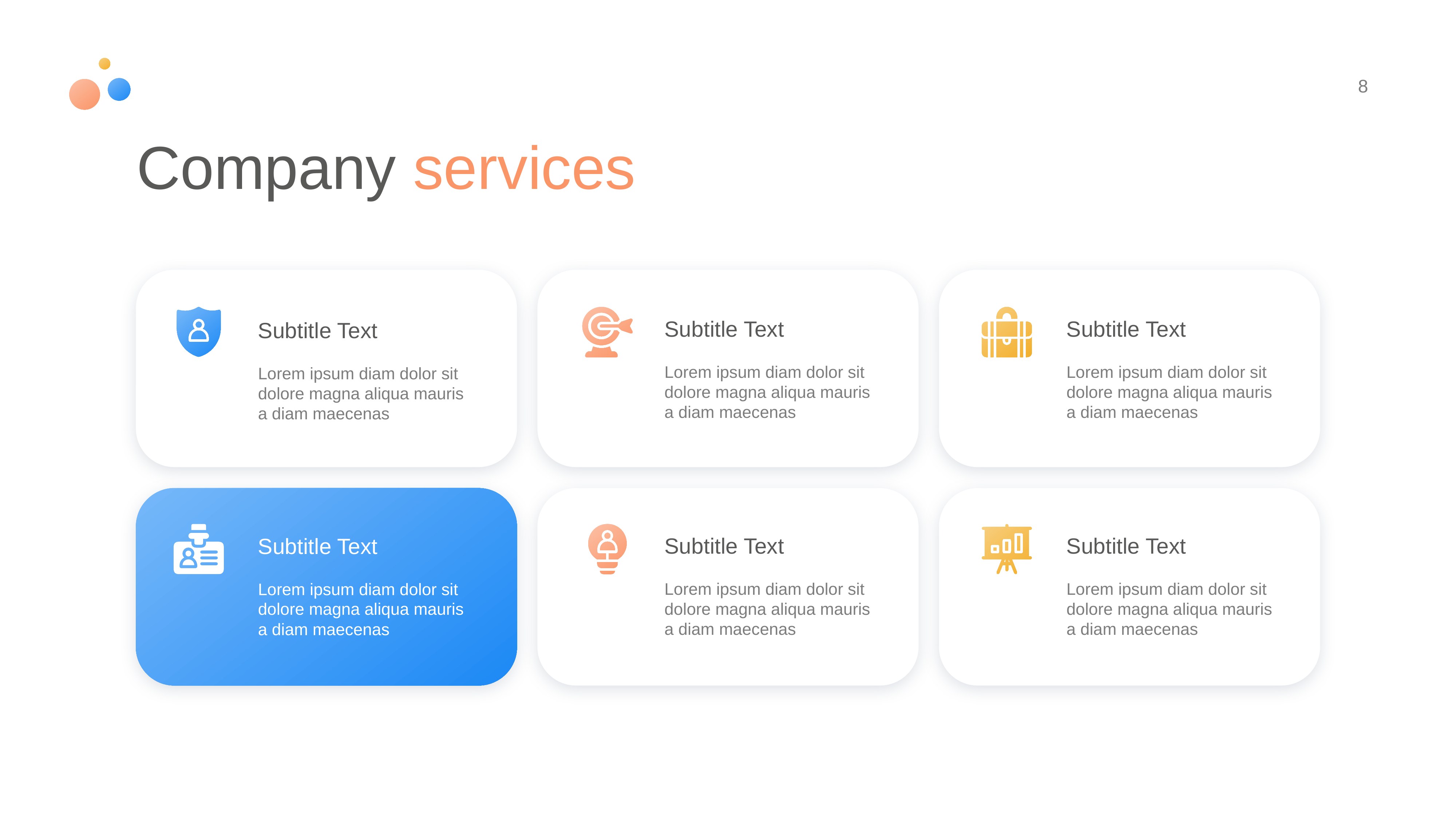

8
Company services

Subtitle Text
Subtitle Text
Subtitle Text
Lorem ipsum diam dolor sit dolore magna aliqua mauris a diam maecenas
Lorem ipsum diam dolor sit dolore magna aliqua mauris a diam maecenas
Lorem ipsum diam dolor sit dolore magna aliqua mauris a diam maecenas

Subtitle Text
Subtitle Text
Subtitle Text
Lorem ipsum diam dolor sit dolore magna aliqua mauris a diam maecenas
Lorem ipsum diam dolor sit dolore magna aliqua mauris a diam maecenas
Lorem ipsum diam dolor sit dolore magna aliqua mauris a diam maecenas